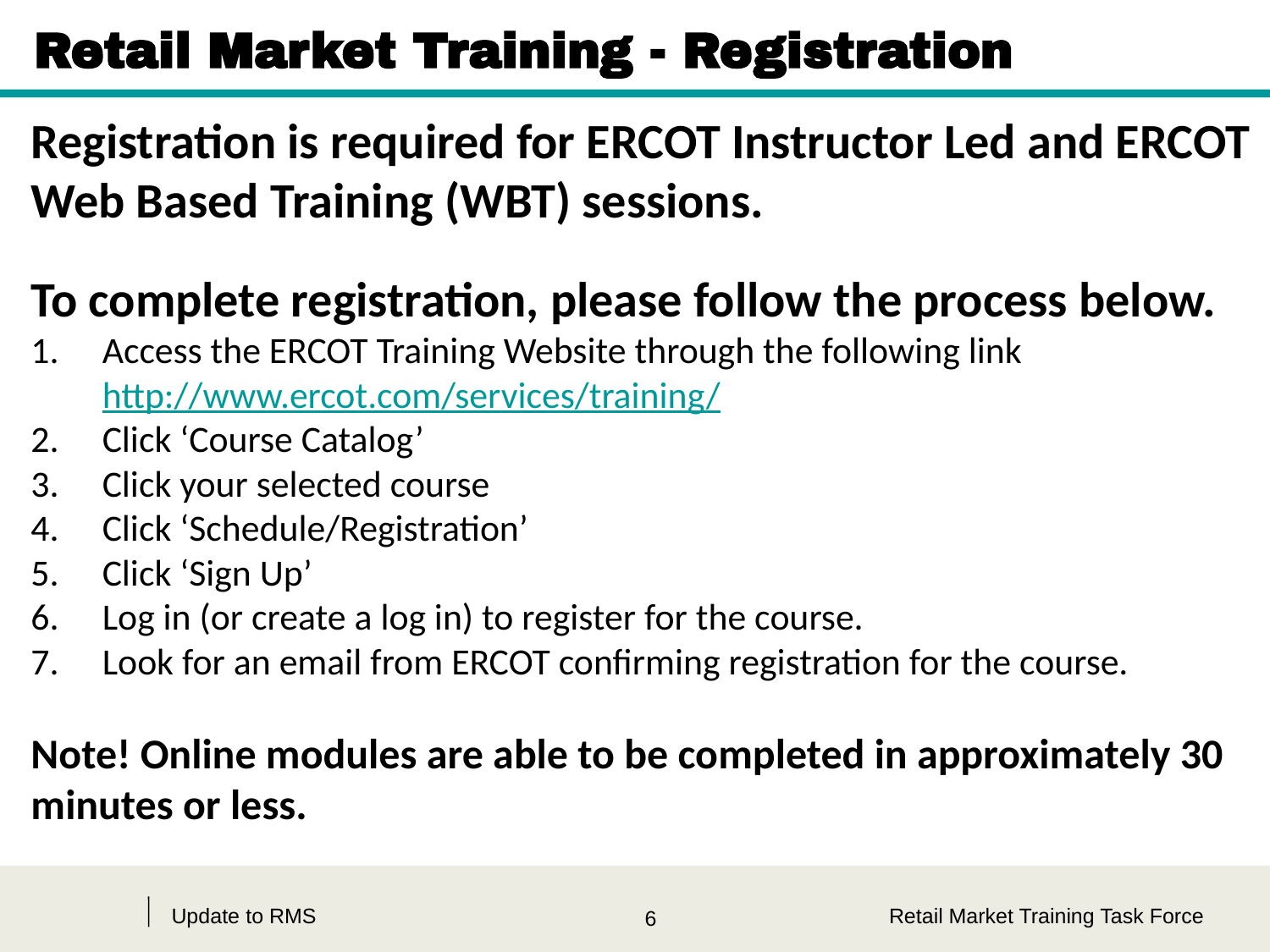

# Retail Market Training - Registration
Registration is required for ERCOT Instructor Led and ERCOT Web Based Training (WBT) sessions.

To complete registration, please follow the process below.
Access the ERCOT Training Website through the following link http://www.ercot.com/services/training/
Click ‘Course Catalog’
Click your selected course
Click ‘Schedule/Registration’
Click ‘Sign Up’
Log in (or create a log in) to register for the course.
Look for an email from ERCOT confirming registration for the course.

Note! Online modules are able to be completed in approximately 30 minutes or less.

Update to RMS
Retail Market Training Task Force